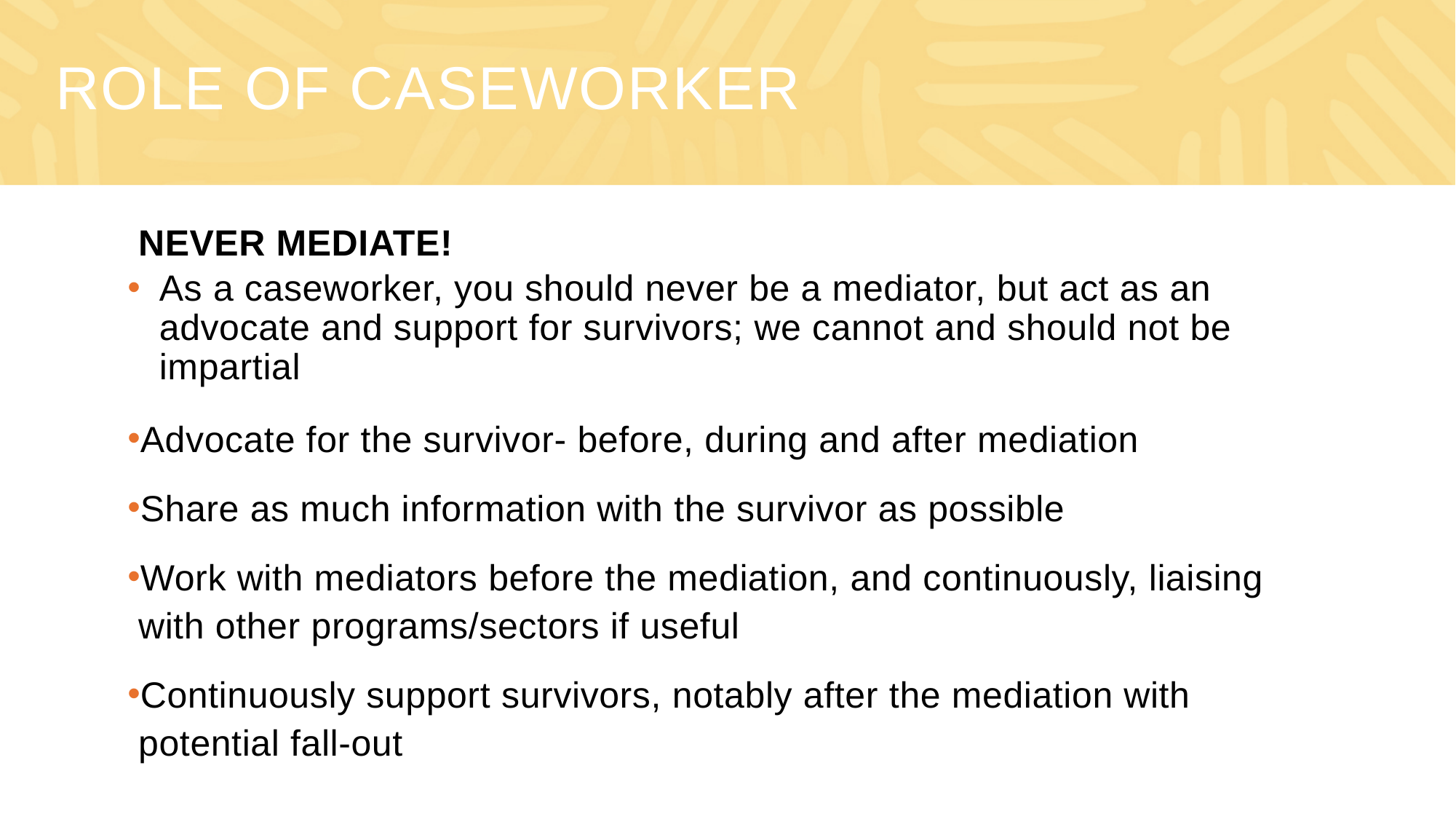

# Role of Caseworker
NEVER MEDIATE!
As a caseworker, you should never be a mediator, but act as an advocate and support for survivors; we cannot and should not be impartial
Advocate for the survivor- before, during and after mediation
Share as much information with the survivor as possible
Work with mediators before the mediation, and continuously, liaising with other programs/sectors if useful
Continuously support survivors, notably after the mediation with potential fall-out